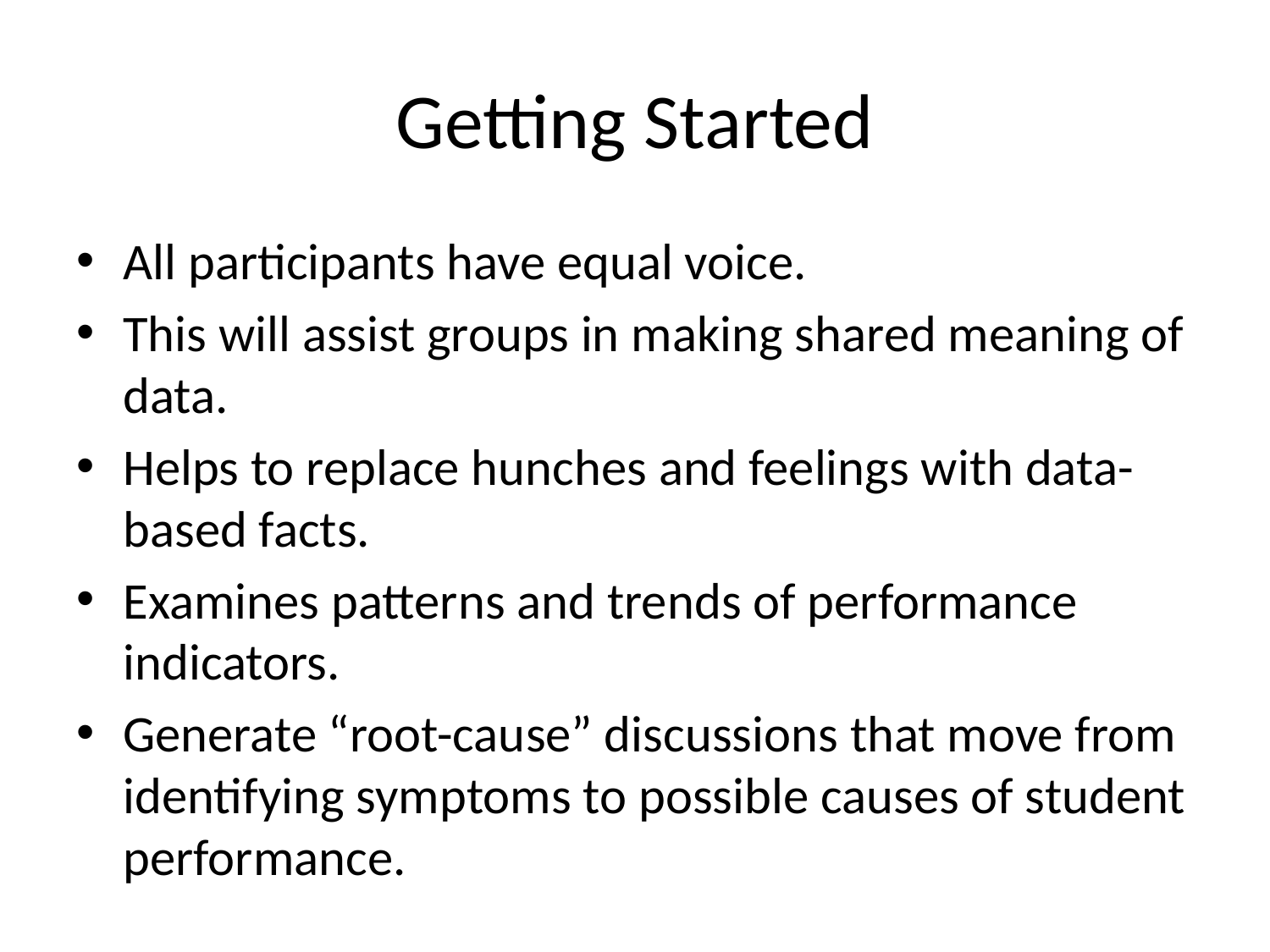

# Getting Started
All participants have equal voice.
This will assist groups in making shared meaning of data.
Helps to replace hunches and feelings with data-based facts.
Examines patterns and trends of performance indicators.
Generate “root-cause” discussions that move from identifying symptoms to possible causes of student performance.